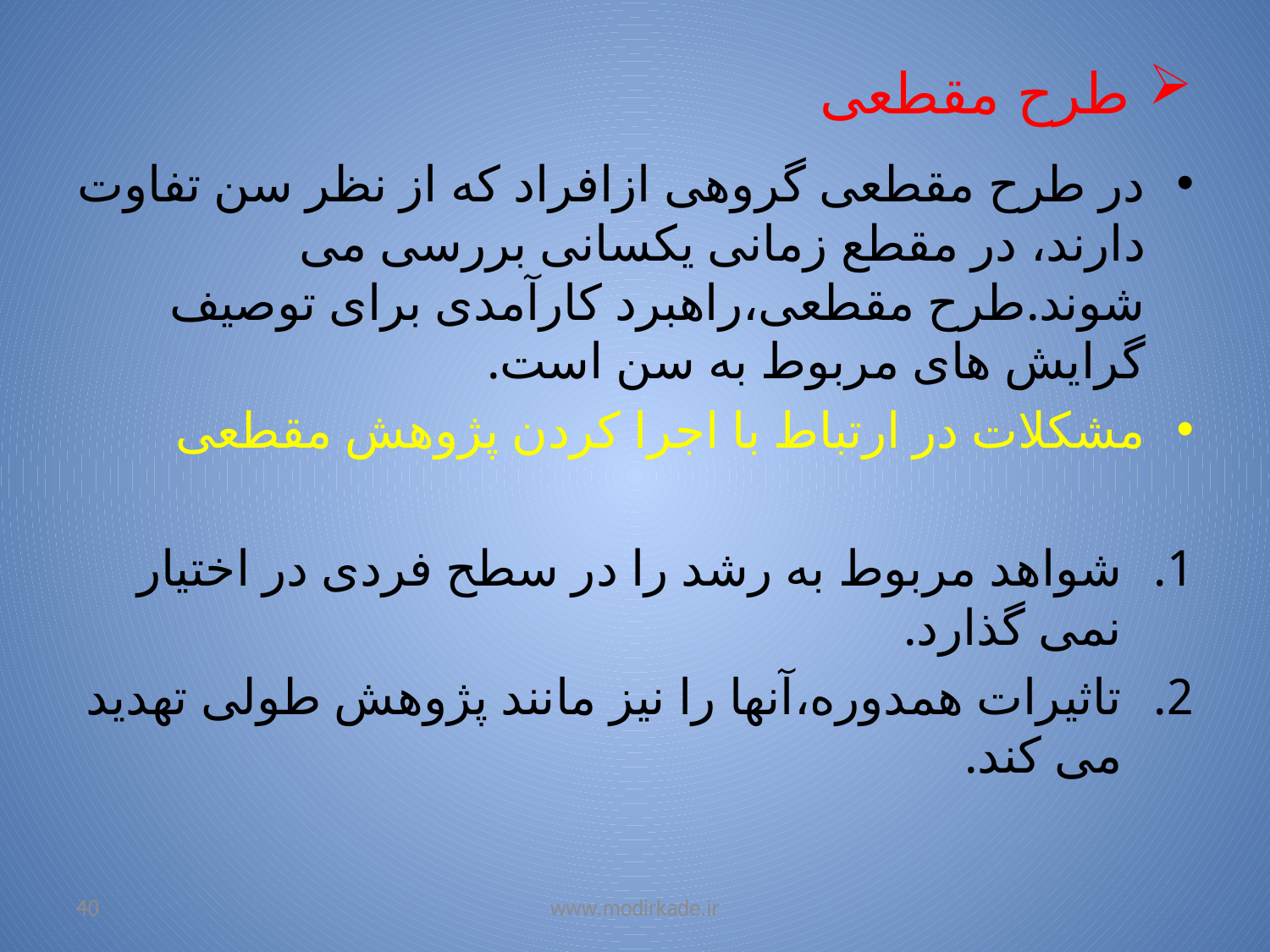

# طرح مقطعی
در طرح مقطعی گروهی ازافراد که از نظر سن تفاوت دارند، در مقطع زمانی یکسانی بررسی می شوند.طرح مقطعی،راهبرد کارآمدی برای توصیف گرایش های مربوط به سن است.
مشکلات در ارتباط با اجرا کردن پژوهش مقطعی

شواهد مربوط به رشد را در سطح فردی در اختیار نمی گذارد.
تاثیرات همدوره،آنها را نیز مانند پژوهش طولی تهدید می کند.
40
www.modirkade.ir